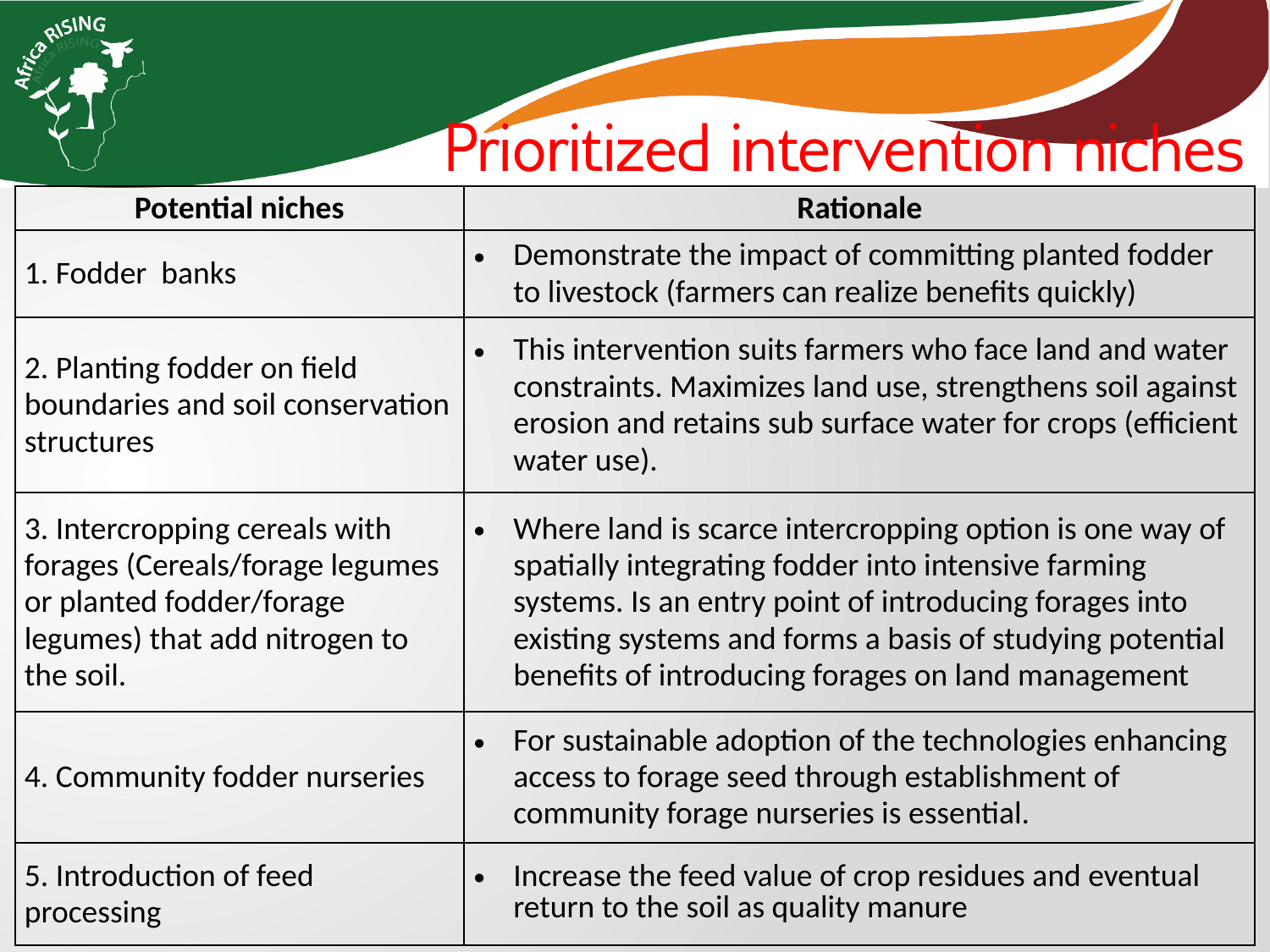

# Prioritized intervention niches
| Potential niches | Rationale |
| --- | --- |
| 1. Fodder banks | Demonstrate the impact of committing planted fodder to livestock (farmers can realize benefits quickly) |
| 2. Planting fodder on field boundaries and soil conservation structures | This intervention suits farmers who face land and water constraints. Maximizes land use, strengthens soil against erosion and retains sub surface water for crops (efficient water use). |
| 3. Intercropping cereals with forages (Cereals/forage legumes or planted fodder/forage legumes) that add nitrogen to the soil. | Where land is scarce intercropping option is one way of spatially integrating fodder into intensive farming systems. Is an entry point of introducing forages into existing systems and forms a basis of studying potential benefits of introducing forages on land management |
| 4. Community fodder nurseries | For sustainable adoption of the technologies enhancing access to forage seed through establishment of community forage nurseries is essential. |
| 5. Introduction of feed processing | Increase the feed value of crop residues and eventual return to the soil as quality manure |